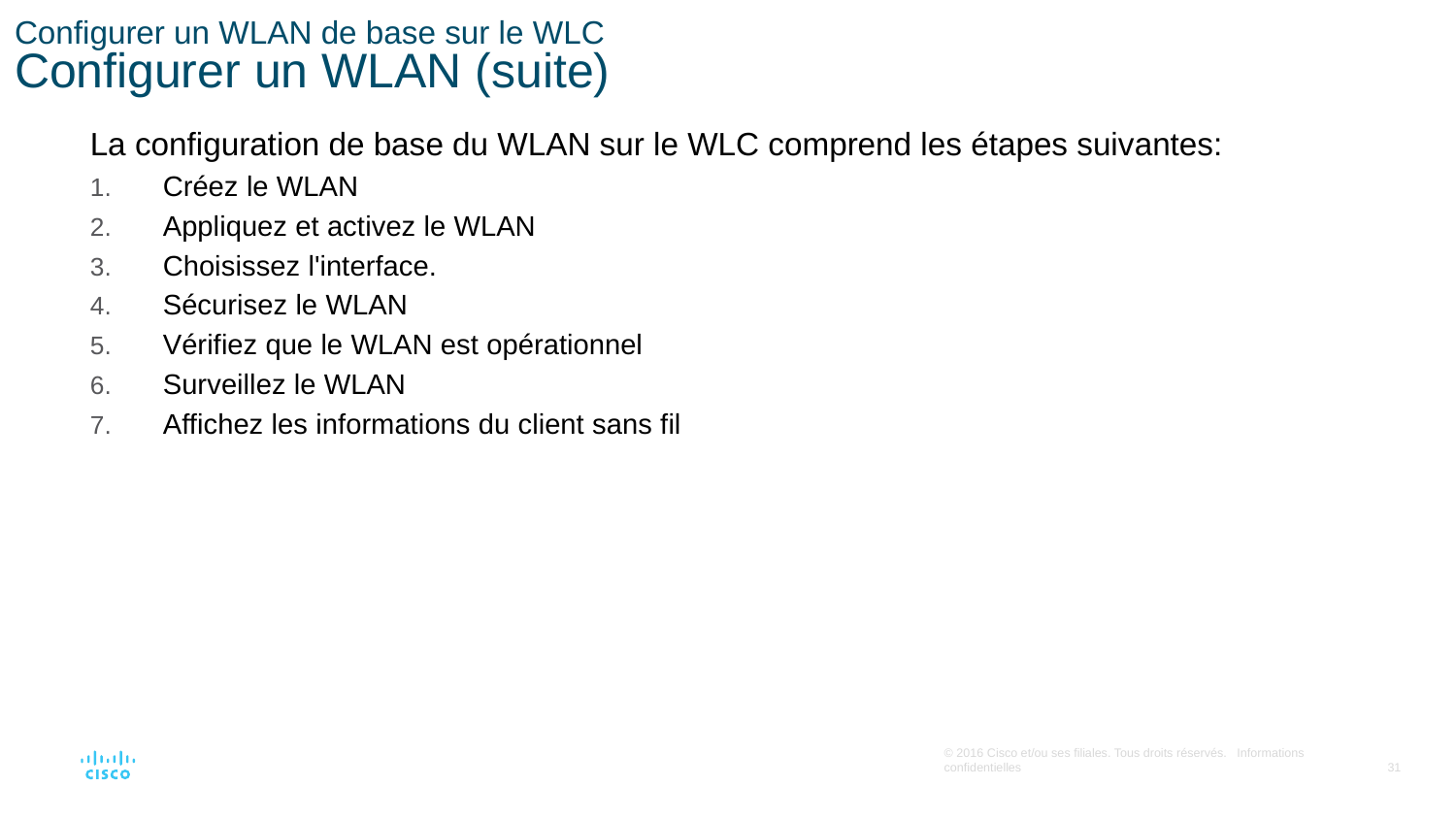

# Configurer un WLAN de base sur le WLC Configurer un WLAN (suite)
La configuration de base du WLAN sur le WLC comprend les étapes suivantes:
Créez le WLAN
Appliquez et activez le WLAN
Choisissez l'interface.
Sécurisez le WLAN
Vérifiez que le WLAN est opérationnel
Surveillez le WLAN
Affichez les informations du client sans fil